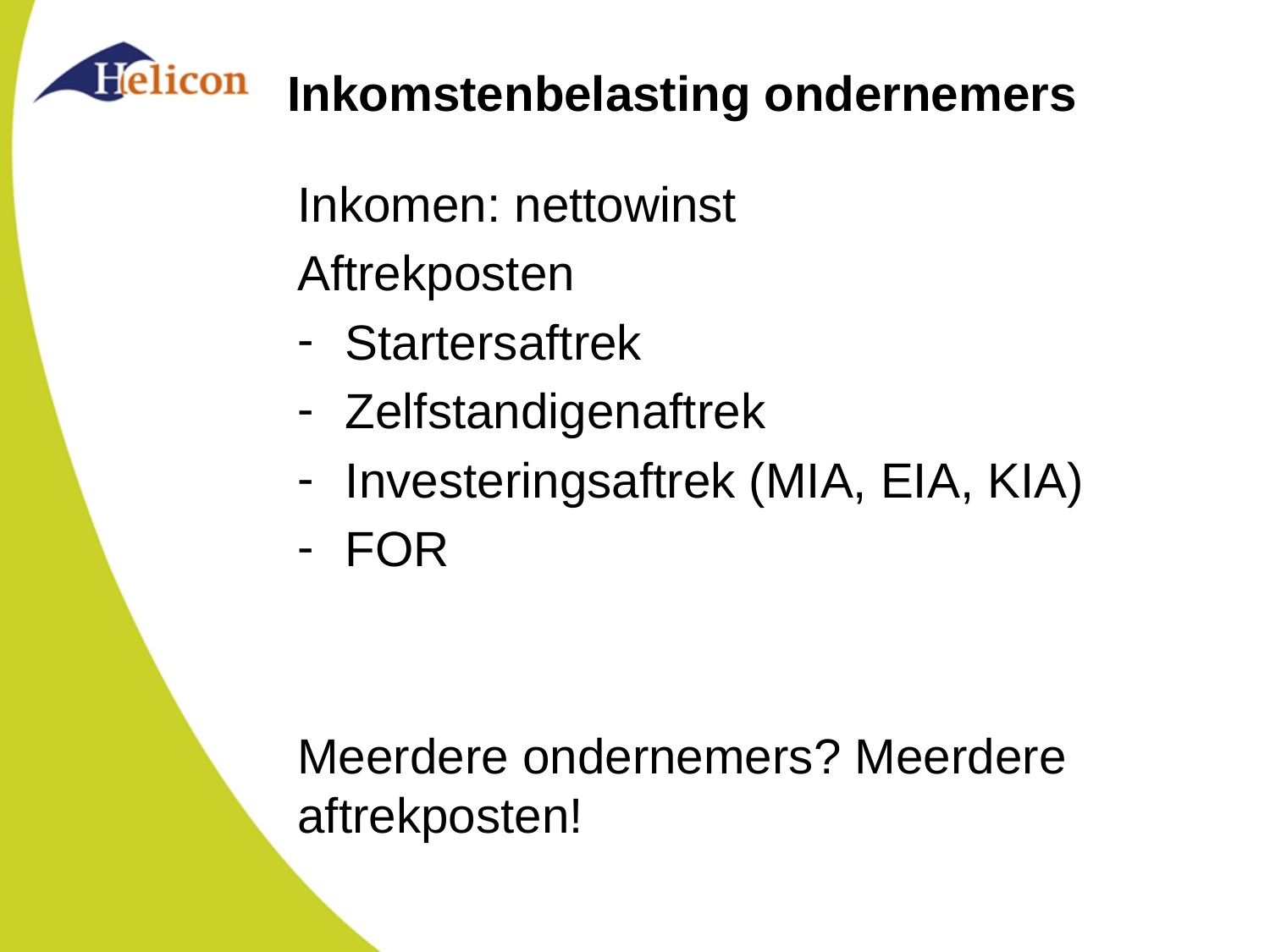

# Inkomstenbelasting ondernemers
Inkomen: nettowinst
Aftrekposten
Startersaftrek
Zelfstandigenaftrek
Investeringsaftrek (MIA, EIA, KIA)
FOR

Meerdere ondernemers? Meerdere aftrekposten!